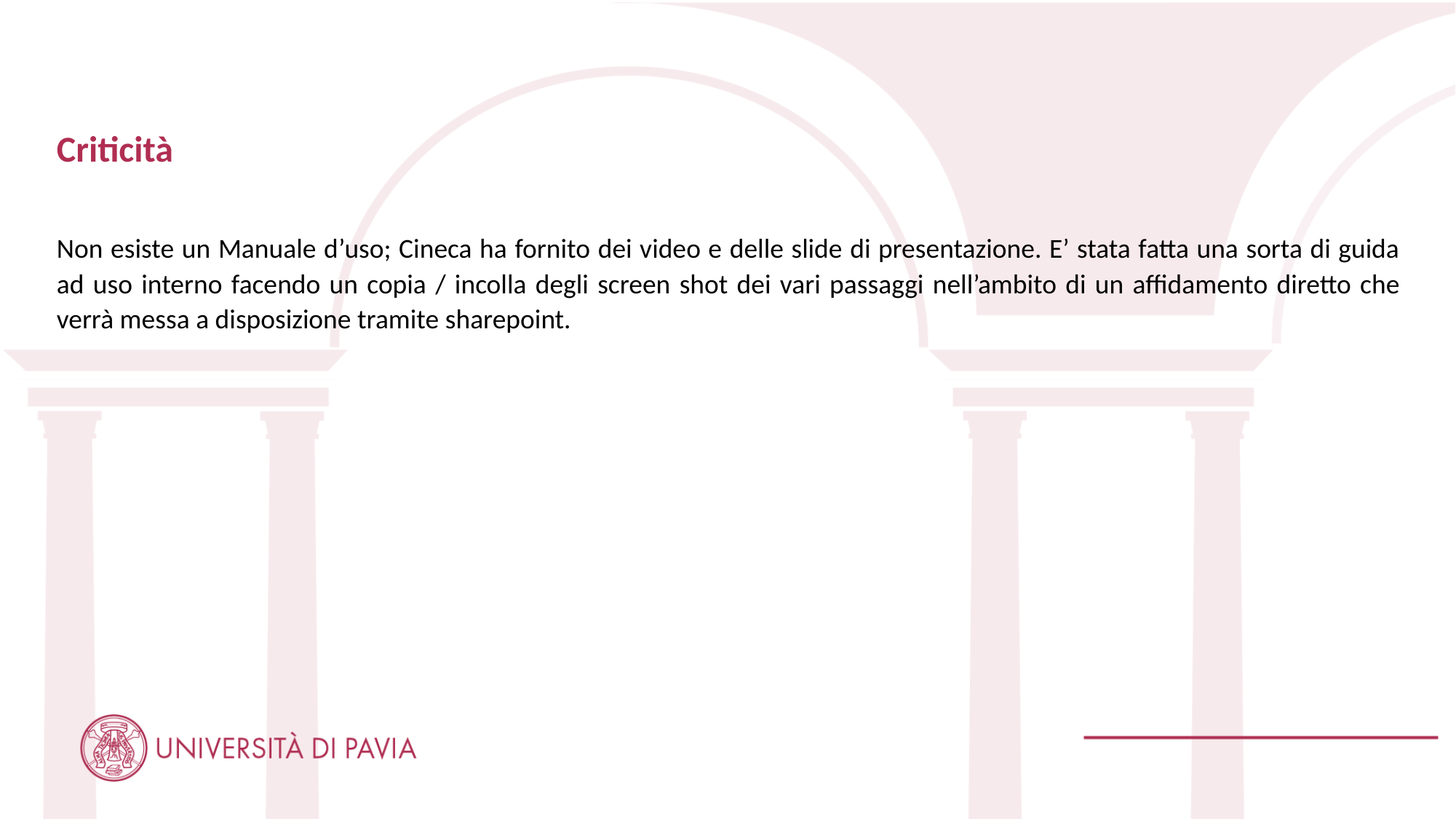

Criticità

Non esiste un Manuale d’uso; Cineca ha fornito dei video e delle slide di presentazione. E’ stata fatta una sorta di guida ad uso interno facendo un copia / incolla degli screen shot dei vari passaggi nell’ambito di un affidamento diretto che verrà messa a disposizione tramite sharepoint.